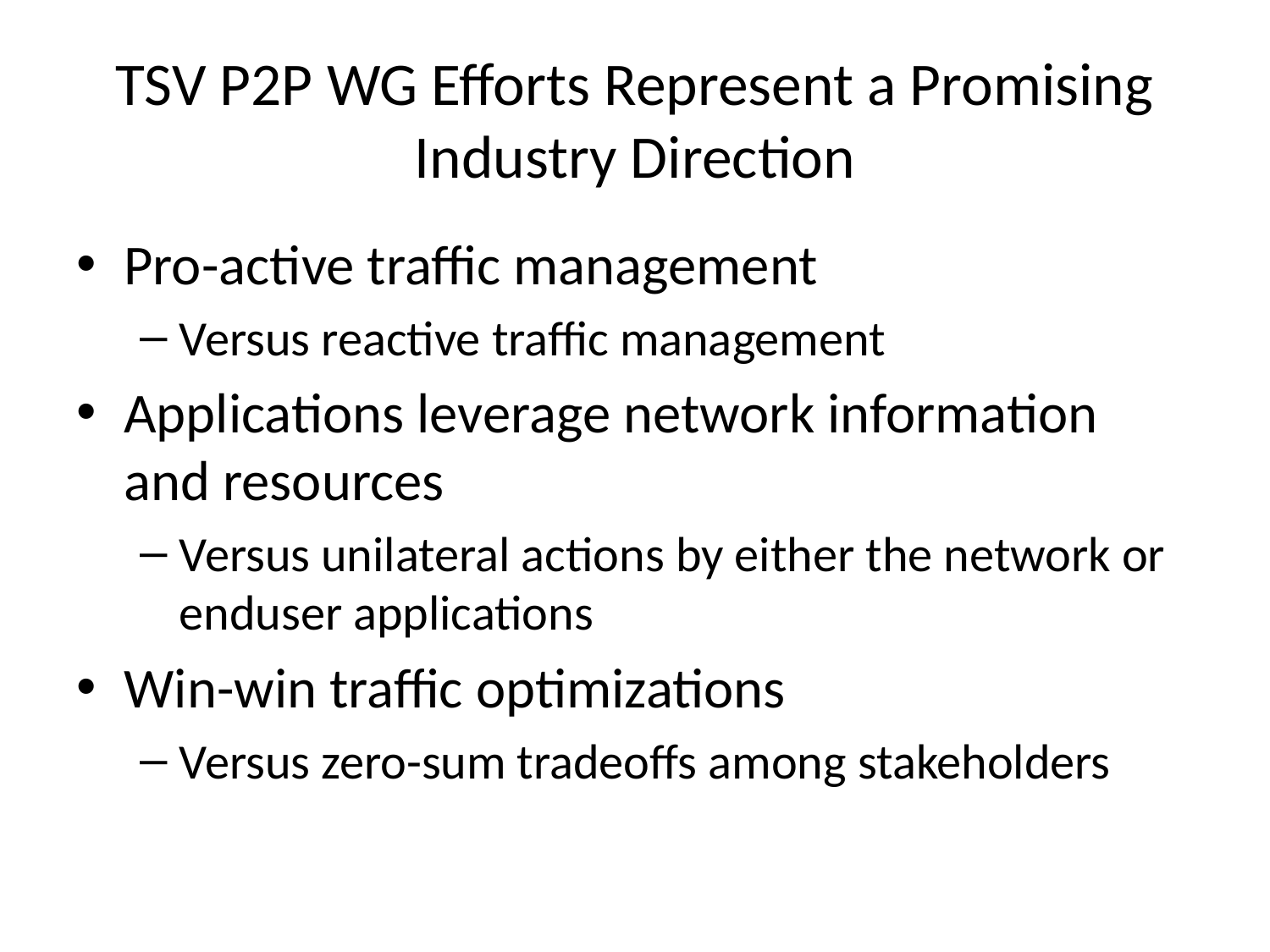

# TSV P2P WG Efforts Represent a Promising Industry Direction
Pro-active traffic management
Versus reactive traffic management
Applications leverage network information and resources
Versus unilateral actions by either the network or enduser applications
Win-win traffic optimizations
Versus zero-sum tradeoffs among stakeholders